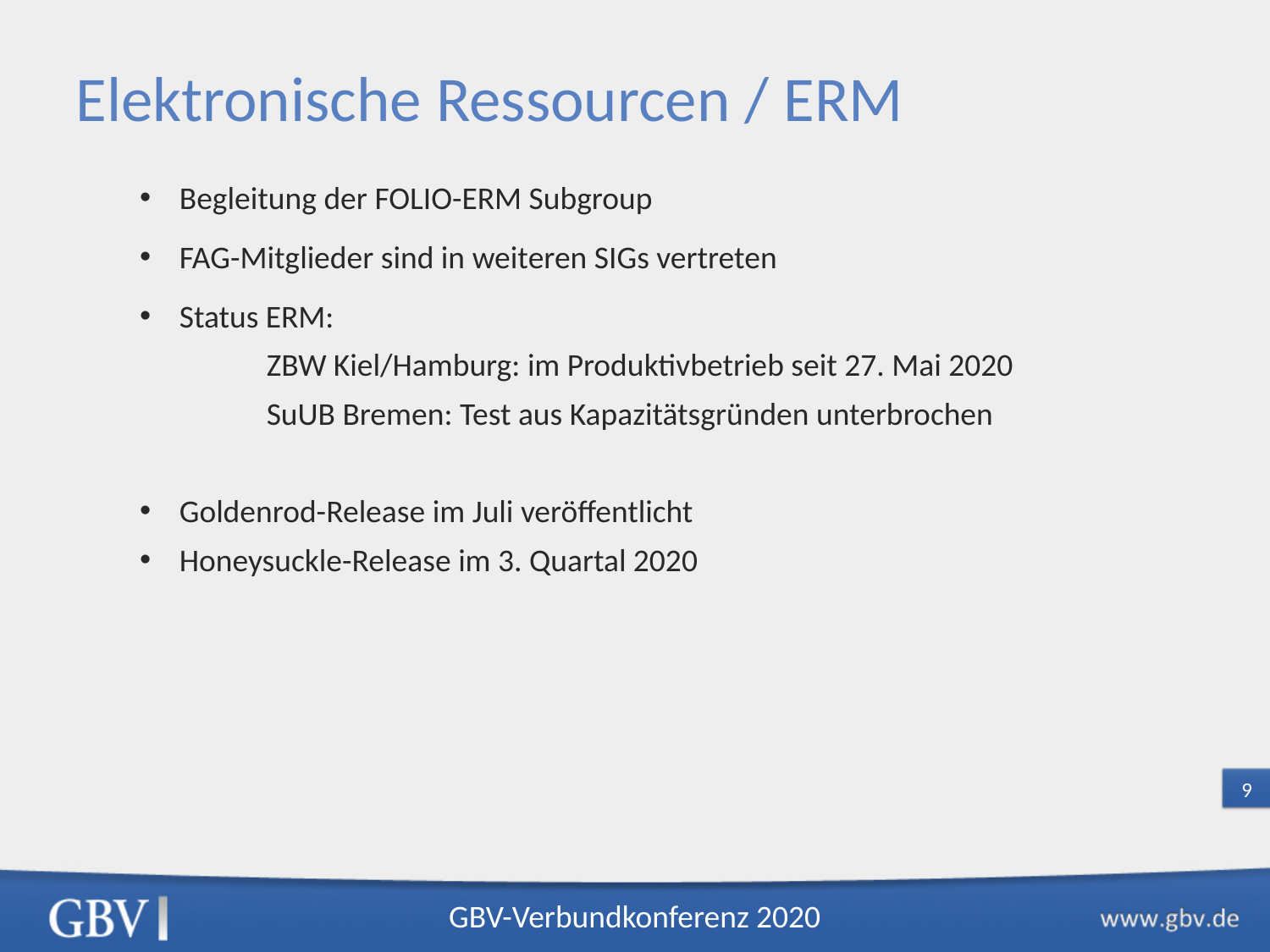

Elektronische Ressourcen / ERM
Begleitung der FOLIO-ERM Subgroup
FAG-Mitglieder sind in weiteren SIGs vertreten
Status ERM:
ZBW Kiel/Hamburg: im Produktivbetrieb seit 27. Mai 2020
SuUB Bremen: Test aus Kapazitätsgründen unterbrochen

Goldenrod-Release im Juli veröffentlicht
Honeysuckle-Release im 3. Quartal 2020

9
GBV-Verbundkonferenz 2020